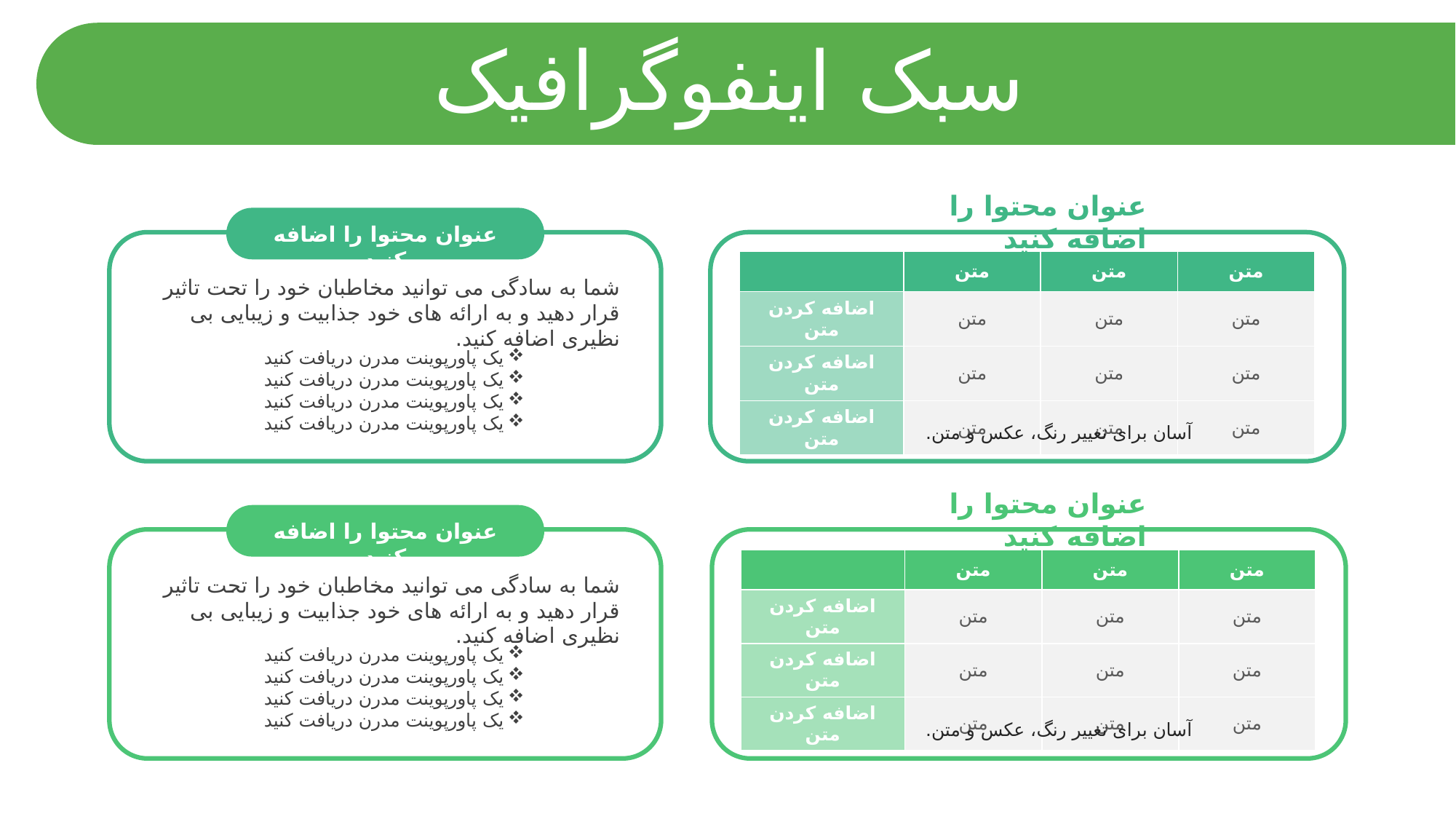

سبک اینفوگرافیک
عنوان محتوا را اضافه کنید

عنوان محتوا را اضافه کنید

|  | متن | متن | متن |
| --- | --- | --- | --- |
| اضافه کردن متن | متن | متن | متن |
| اضافه کردن متن | متن | متن | متن |
| اضافه کردن متن | متن | متن | متن |
شما به سادگی می توانید مخاطبان خود را تحت تاثیر قرار دهید و به ارائه های خود جذابیت و زیبایی بی نظیری اضافه کنید.
یک پاورپوینت مدرن دریافت کنید
یک پاورپوینت مدرن دریافت کنید
یک پاورپوینت مدرن دریافت کنید
یک پاورپوینت مدرن دریافت کنید
آسان برای تغییر رنگ، عکس و متن.
عنوان محتوا را اضافه کنید

عنوان محتوا را اضافه کنید

|  | متن | متن | متن |
| --- | --- | --- | --- |
| اضافه کردن متن | متن | متن | متن |
| اضافه کردن متن | متن | متن | متن |
| اضافه کردن متن | متن | متن | متن |
شما به سادگی می توانید مخاطبان خود را تحت تاثیر قرار دهید و به ارائه های خود جذابیت و زیبایی بی نظیری اضافه کنید.
یک پاورپوینت مدرن دریافت کنید
یک پاورپوینت مدرن دریافت کنید
یک پاورپوینت مدرن دریافت کنید
یک پاورپوینت مدرن دریافت کنید
آسان برای تغییر رنگ، عکس و متن.